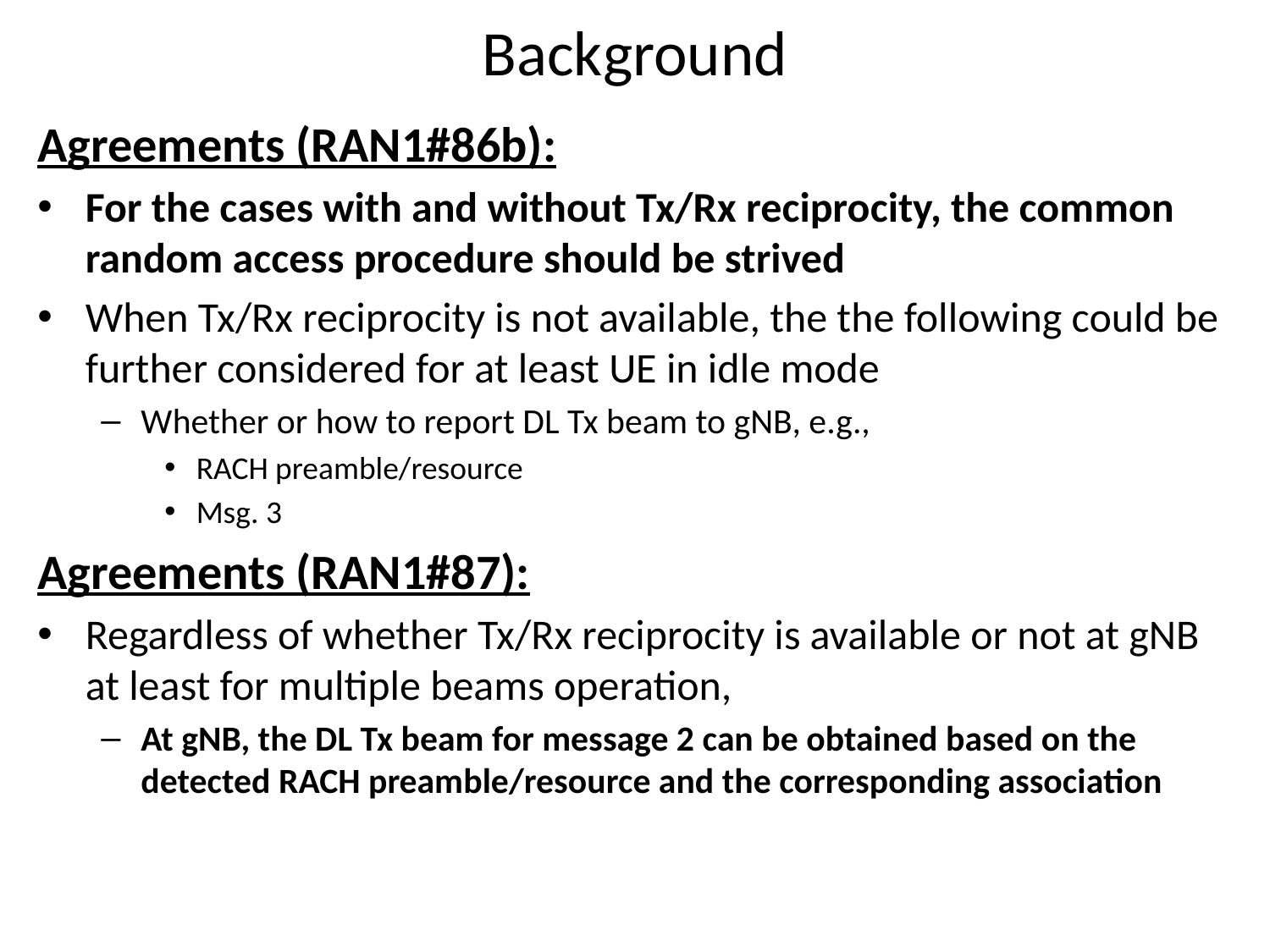

# Background
Agreements (RAN1#86b):
For the cases with and without Tx/Rx reciprocity, the common random access procedure should be strived
When Tx/Rx reciprocity is not available, the the following could be further considered for at least UE in idle mode
Whether or how to report DL Tx beam to gNB, e.g.,
RACH preamble/resource
Msg. 3
Agreements (RAN1#87):
Regardless of whether Tx/Rx reciprocity is available or not at gNB at least for multiple beams operation,
At gNB, the DL Tx beam for message 2 can be obtained based on the detected RACH preamble/resource and the corresponding association